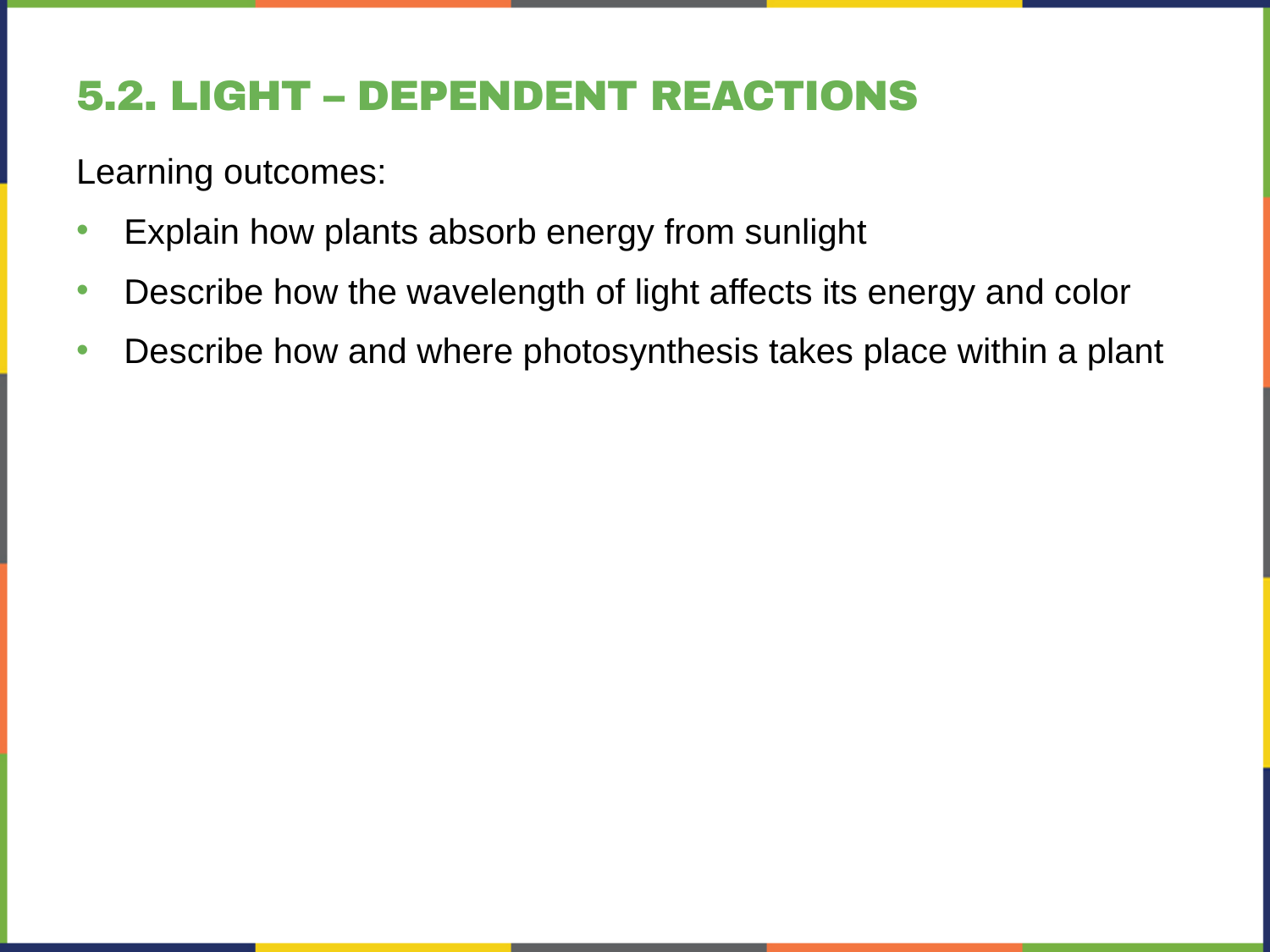

# 5.2. light – dependent reactions
Learning outcomes:
Explain how plants absorb energy from sunlight
Describe how the wavelength of light affects its energy and color
Describe how and where photosynthesis takes place within a plant